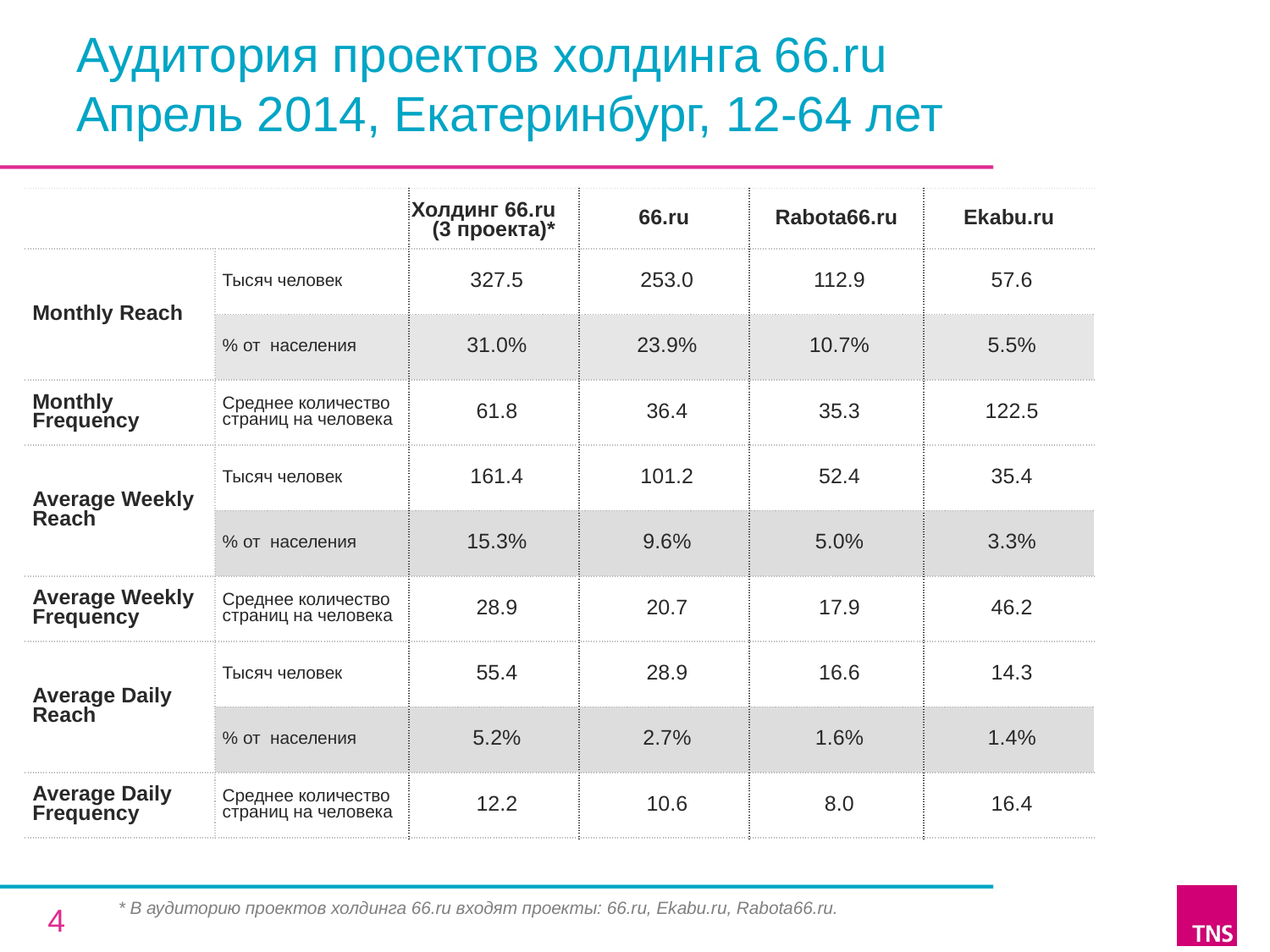

# Аудитория проектов холдинга 66.ru Апрель 2014, Екатеринбург, 12-64 лет
|  |  | Холдинг 66.ru (3 проекта)\* | 66.ru | Rabota66.ru | Ekabu.ru |
| --- | --- | --- | --- | --- | --- |
| Monthly Reach | Тысяч человек | 327.5 | 253.0 | 112.9 | 57.6 |
|  | % от населения | 31.0% | 23.9% | 10.7% | 5.5% |
| Monthly Frequency | Среднее количество страниц на человека | 61.8 | 36.4 | 35.3 | 122.5 |
| Average Weekly Reach | Тысяч человек | 161.4 | 101.2 | 52.4 | 35.4 |
|  | % от населения | 15.3% | 9.6% | 5.0% | 3.3% |
| Average Weekly Frequency | Среднее количество страниц на человека | 28.9 | 20.7 | 17.9 | 46.2 |
| Average Daily Reach | Тысяч человек | 55.4 | 28.9 | 16.6 | 14.3 |
|  | % от населения | 5.2% | 2.7% | 1.6% | 1.4% |
| Average Daily Frequency | Среднее количество страниц на человека | 12.2 | 10.6 | 8.0 | 16.4 |
* В аудиторию проектов холдинга 66.ru входят проекты: 66.ru, Ekabu.ru, Rabota66.ru.
4